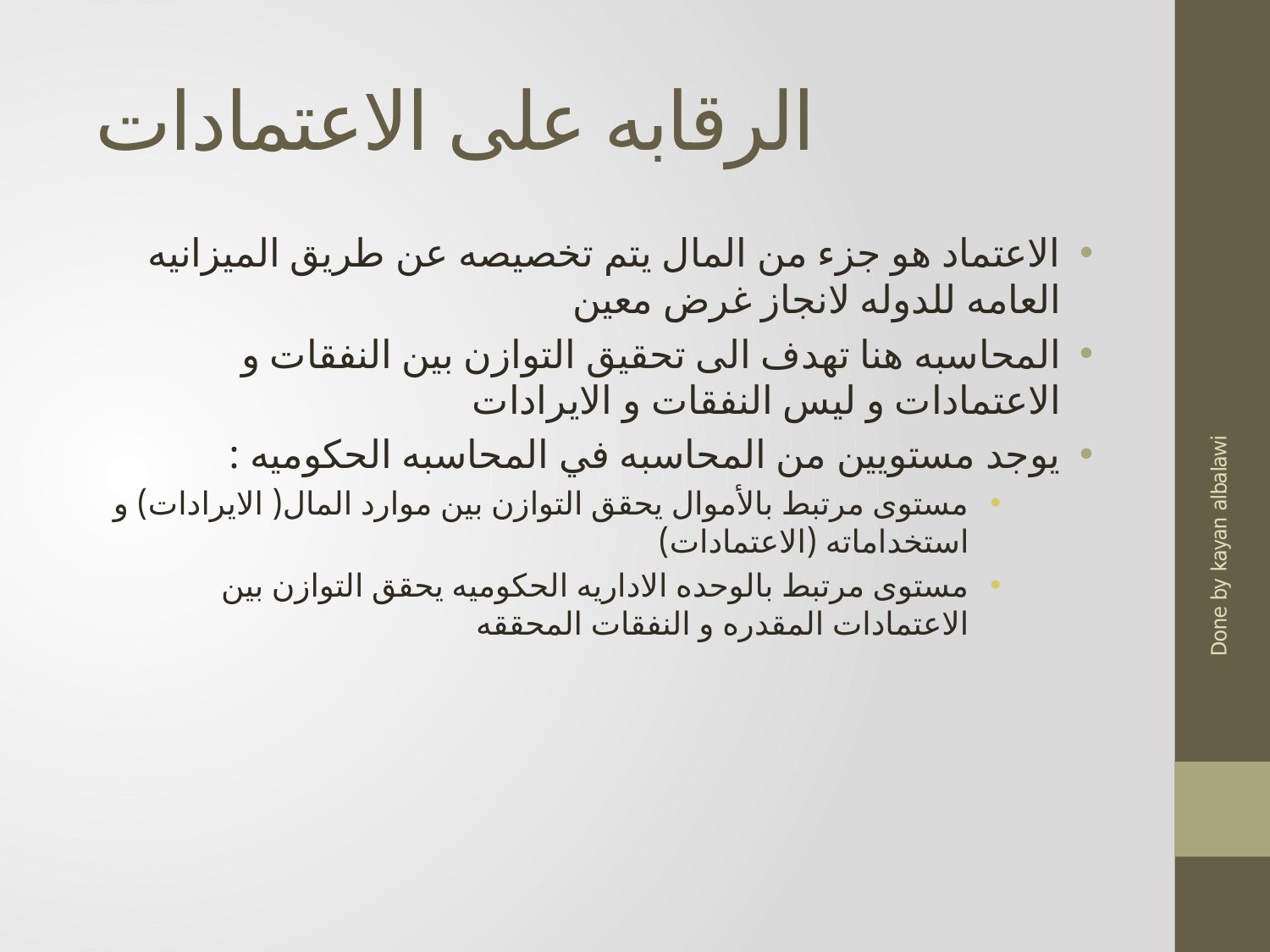

# الرقابه على الاعتمادات
الاعتماد هو جزء من المال يتم تخصيصه عن طريق الميزانيه العامه للدوله لانجاز غرض معين
المحاسبه هنا تهدف الى تحقيق التوازن بين النفقات و الاعتمادات و ليس النفقات و الايرادات
يوجد مستويين من المحاسبه في المحاسبه الحكوميه :
مستوى مرتبط بالأموال يحقق التوازن بين موارد المال( الايرادات) و استخداماته (الاعتمادات)
مستوى مرتبط بالوحده الاداريه الحكوميه يحقق التوازن بين الاعتمادات المقدره و النفقات المحققه
Done by kayan albalawi